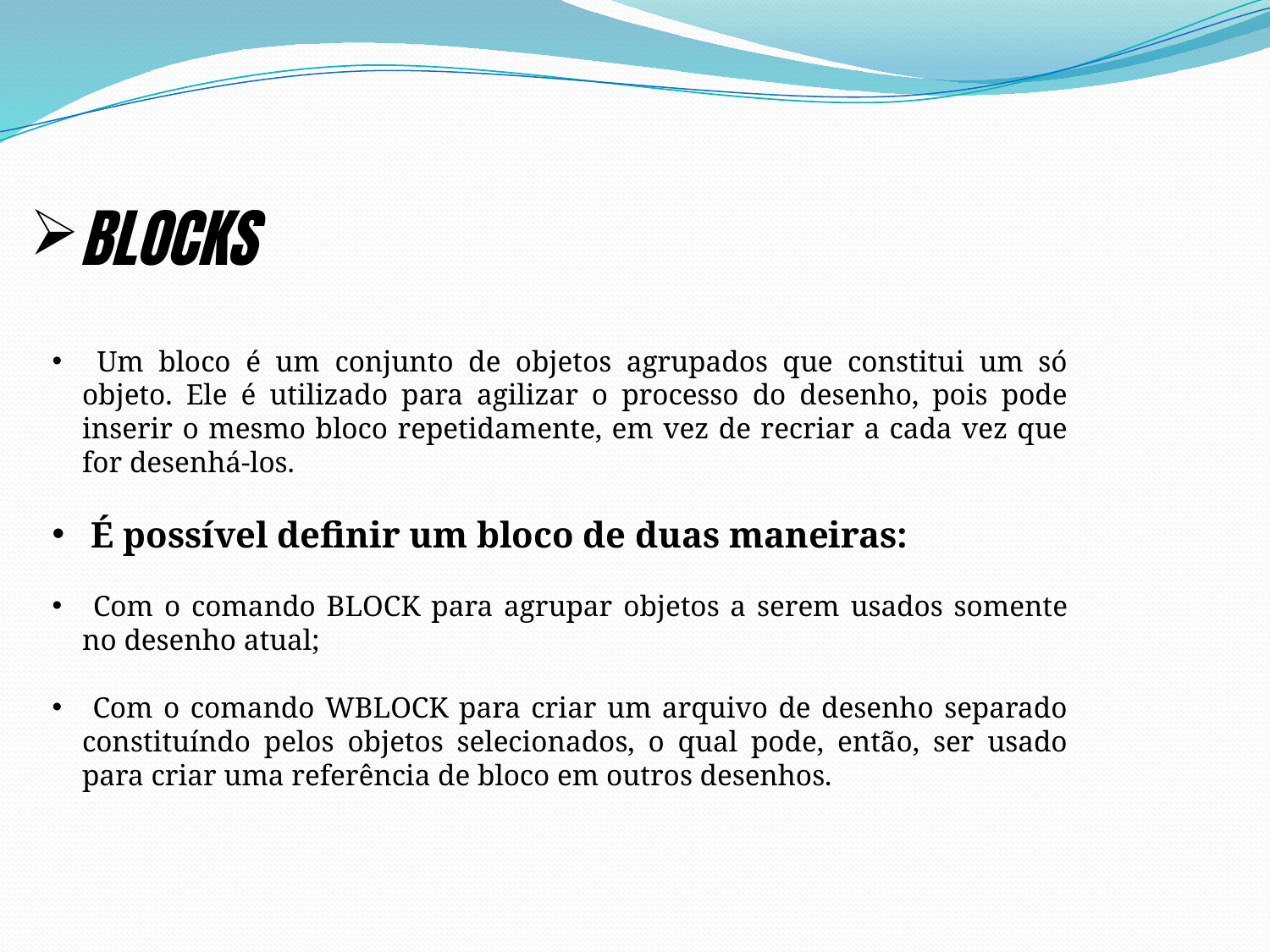

BLOCKS
 Um bloco é um conjunto de objetos agrupados que constitui um só objeto. Ele é utilizado para agilizar o processo do desenho, pois pode inserir o mesmo bloco repetidamente, em vez de recriar a cada vez que for desenhá-los.

 É possível definir um bloco de duas maneiras:

 Com o comando BLOCK para agrupar objetos a serem usados somente no desenho atual;

 Com o comando WBLOCK para criar um arquivo de desenho separado constituíndo pelos objetos selecionados, o qual pode, então, ser usado para criar uma referência de bloco em outros desenhos.